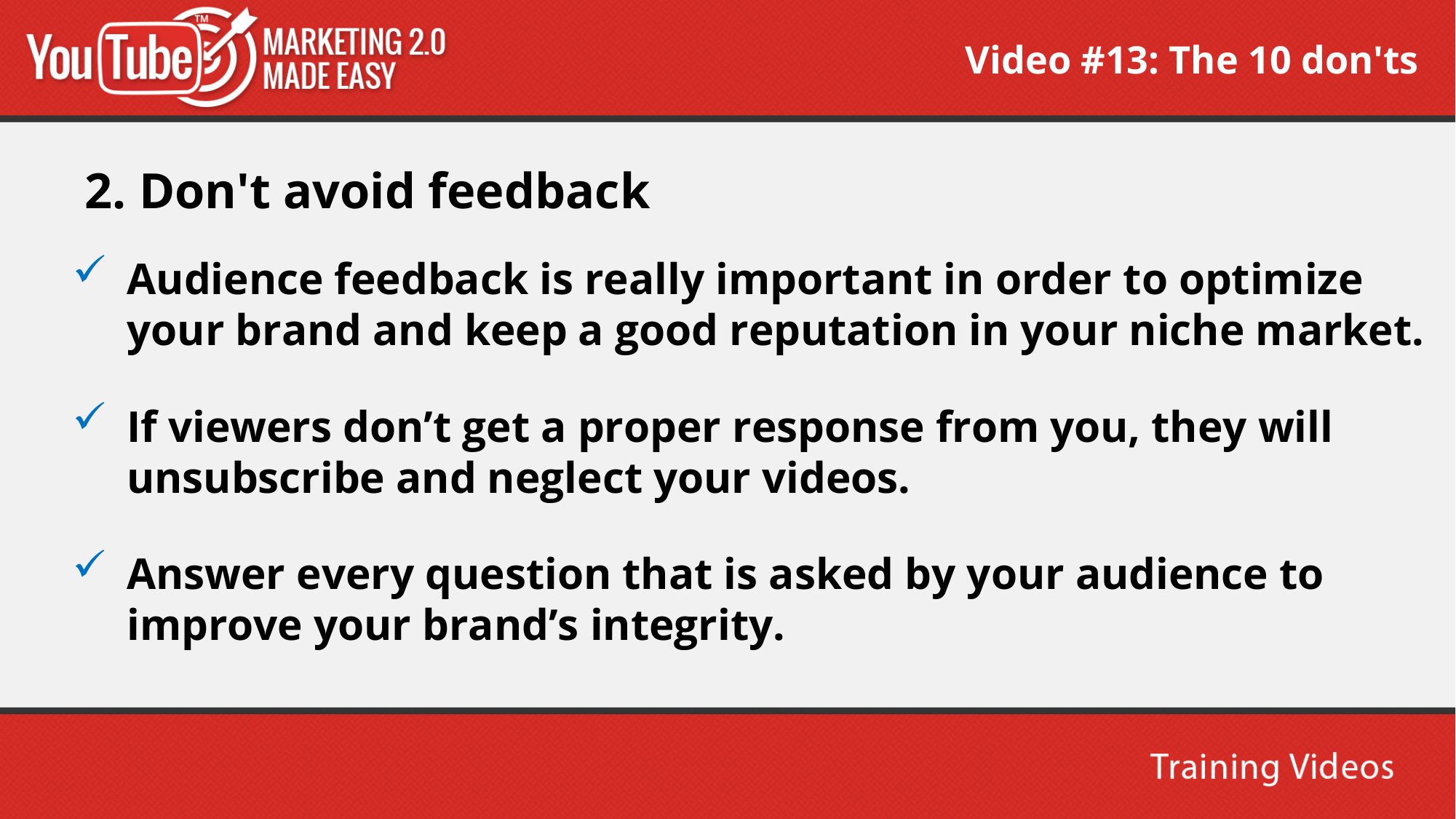

Video #13: The 10 don'ts
 2. Don't avoid feedback
Audience feedback is really important in order to optimize your brand and keep a good reputation in your niche market.
If viewers don’t get a proper response from you, they will unsubscribe and neglect your videos.
Answer every question that is asked by your audience to improve your brand’s integrity.